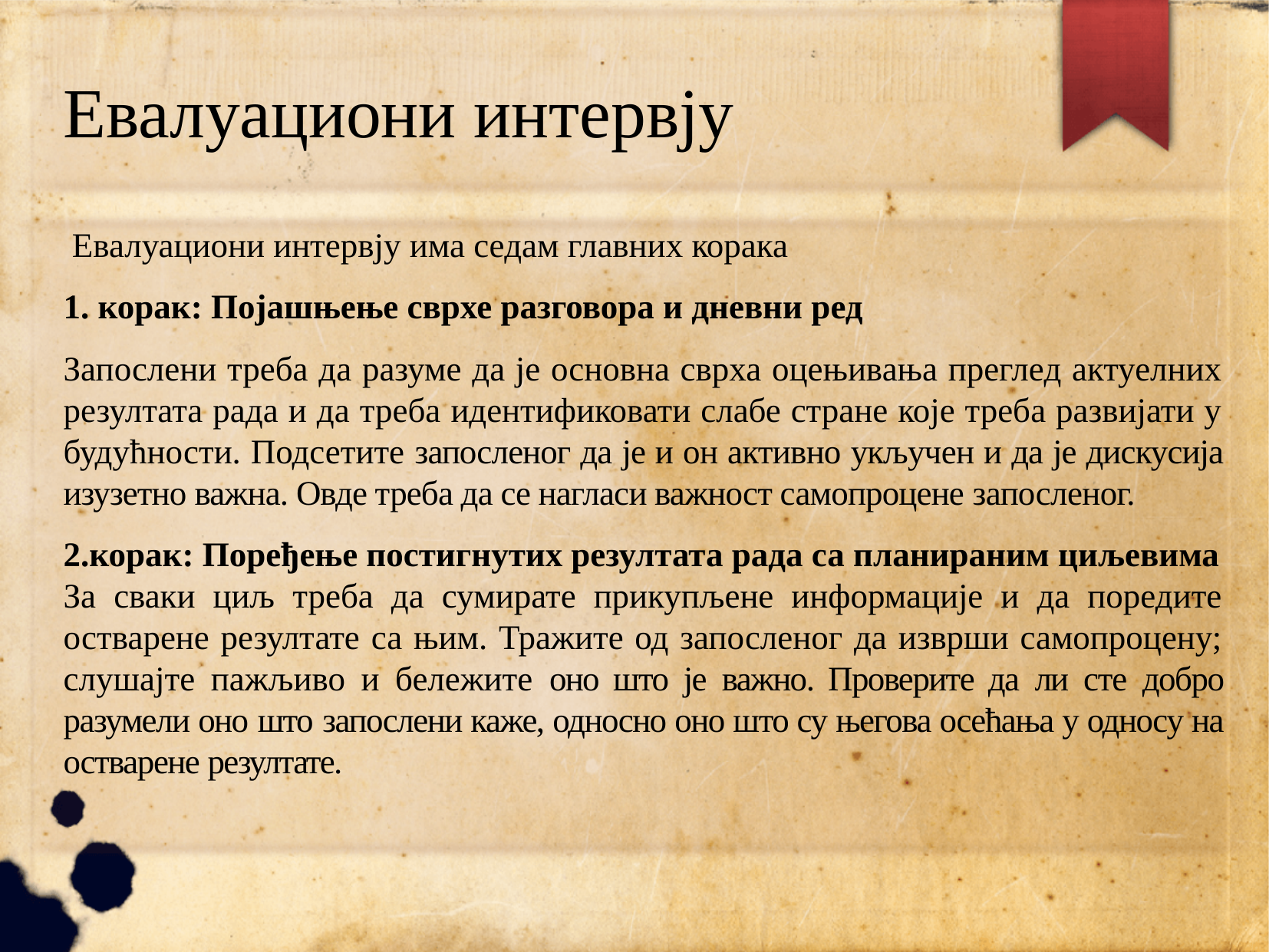

# Евалуациони интервју
 Евалуациони интервју има седам главних корака
1. корак: Појашњење сврхе разговора и дневни ред
Запослени треба да разуме да је основна сврха оцењивања преглед актуелних резултата рада и да треба идентификовати слабе стране које треба развијати у будућности. Подсетите запосленог да је и он активно укључен и да је дискусија изузетно важна. Овде треба да се нагласи важност самопроцене запосленог.
2.корак: Поређење постигнутих резултата рада са планираним циљевима
За сваки циљ треба да сумирате прикупљене информације и да поредите остварене резултате са њим. Тражите од запосленог да изврши самопроцену; слушајте пажљиво и бележите оно што је важно. Проверите да ли сте добро разумели оно што запослени каже, односно оно што су његова осећања у односу на остварене резултате.